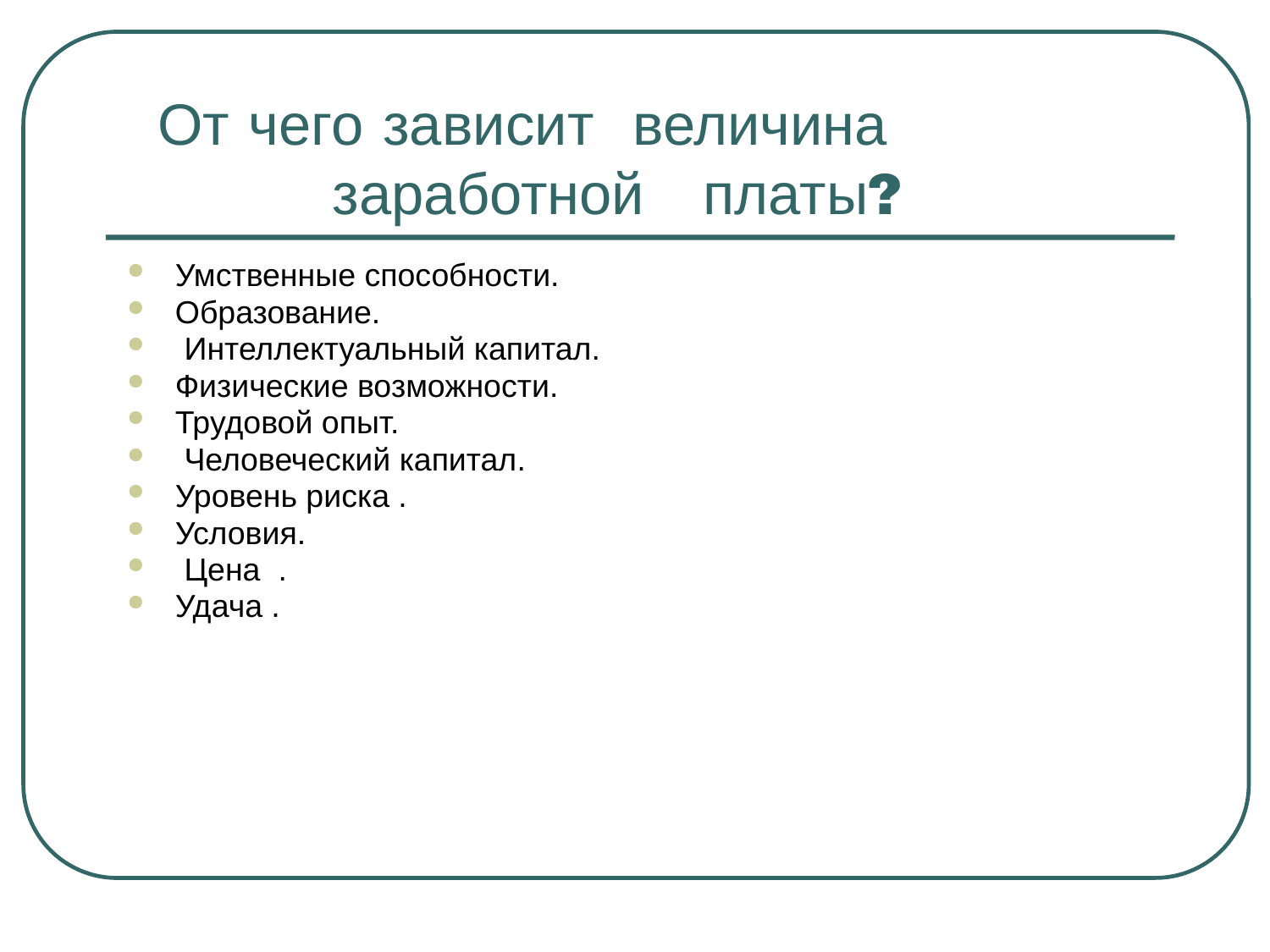

# От чего зависит  величина заработной   платы?
Умственные способности.
Образование.
 Интеллектуальный капитал.
Физические возможности.
Трудовой опыт.
 Человеческий капитал.
Уровень риска .
Условия.
 Цена  .
Удача .